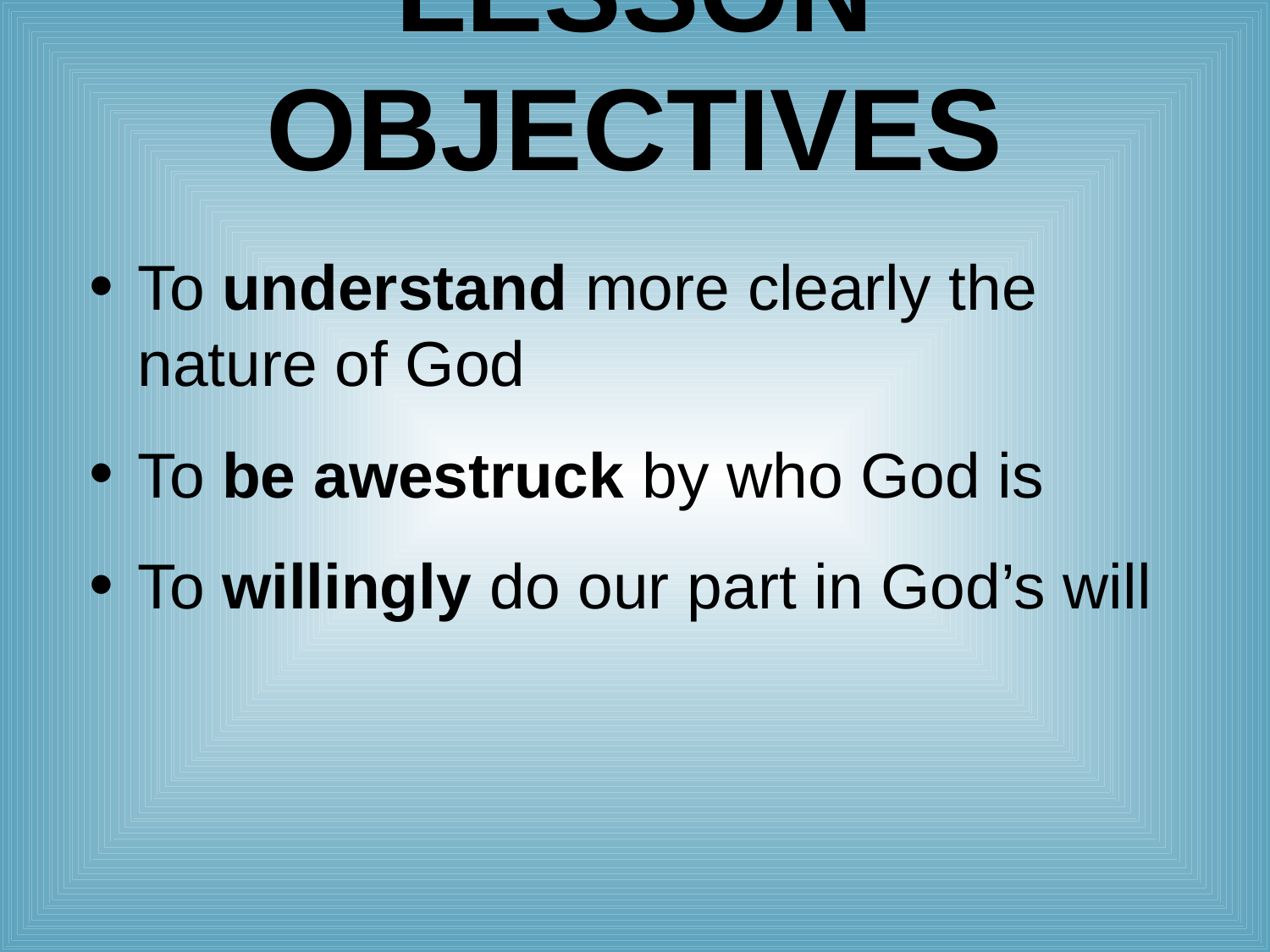

# Lesson Objectives
To understand more clearly the nature of God
To be awestruck by who God is
To willingly do our part in God’s will